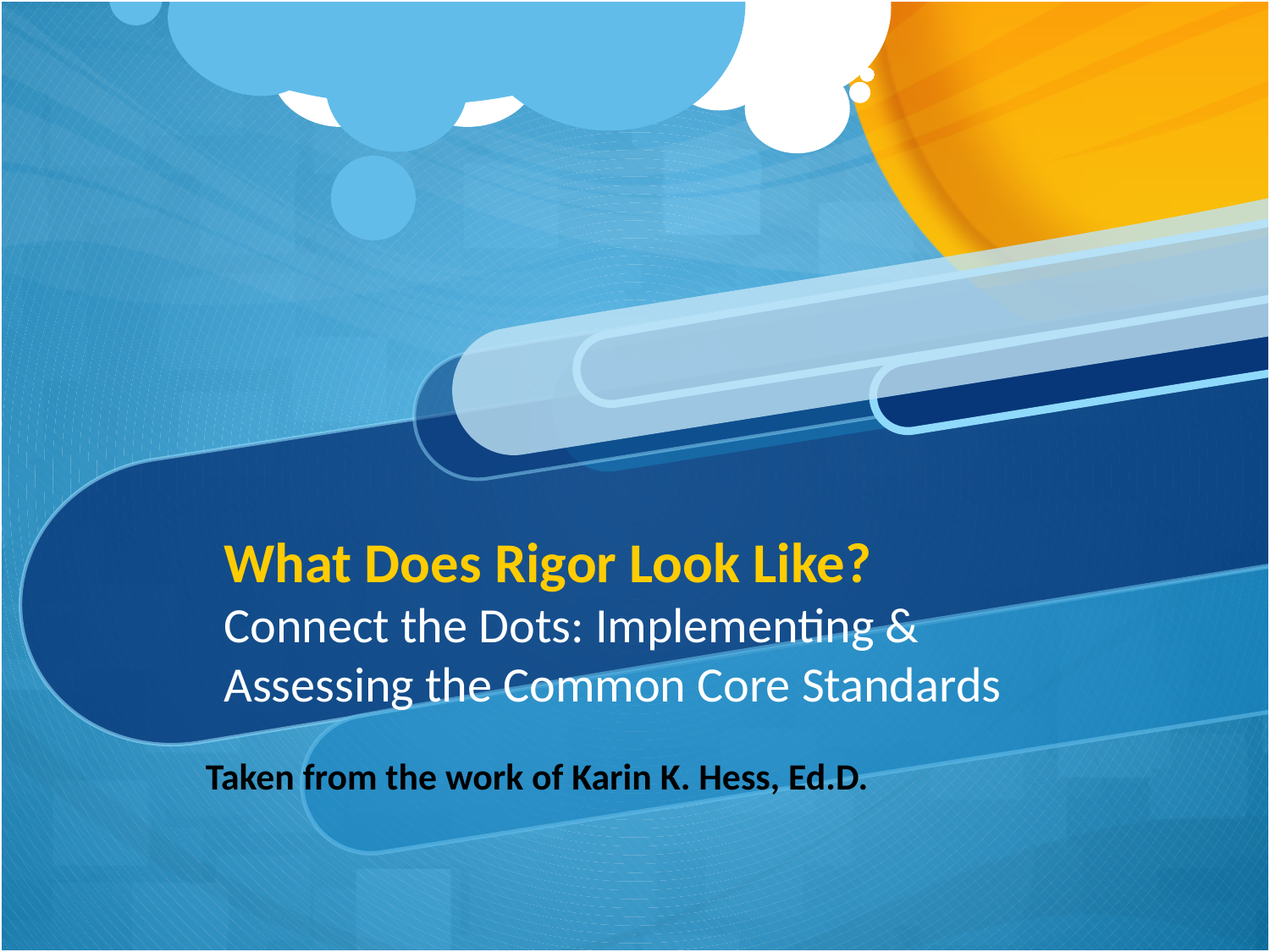

What Does Rigor Look Like?
Connect the Dots: Implementing & Assessing the Common Core Standards

Taken from the work of Karin K. Hess, Ed.D.